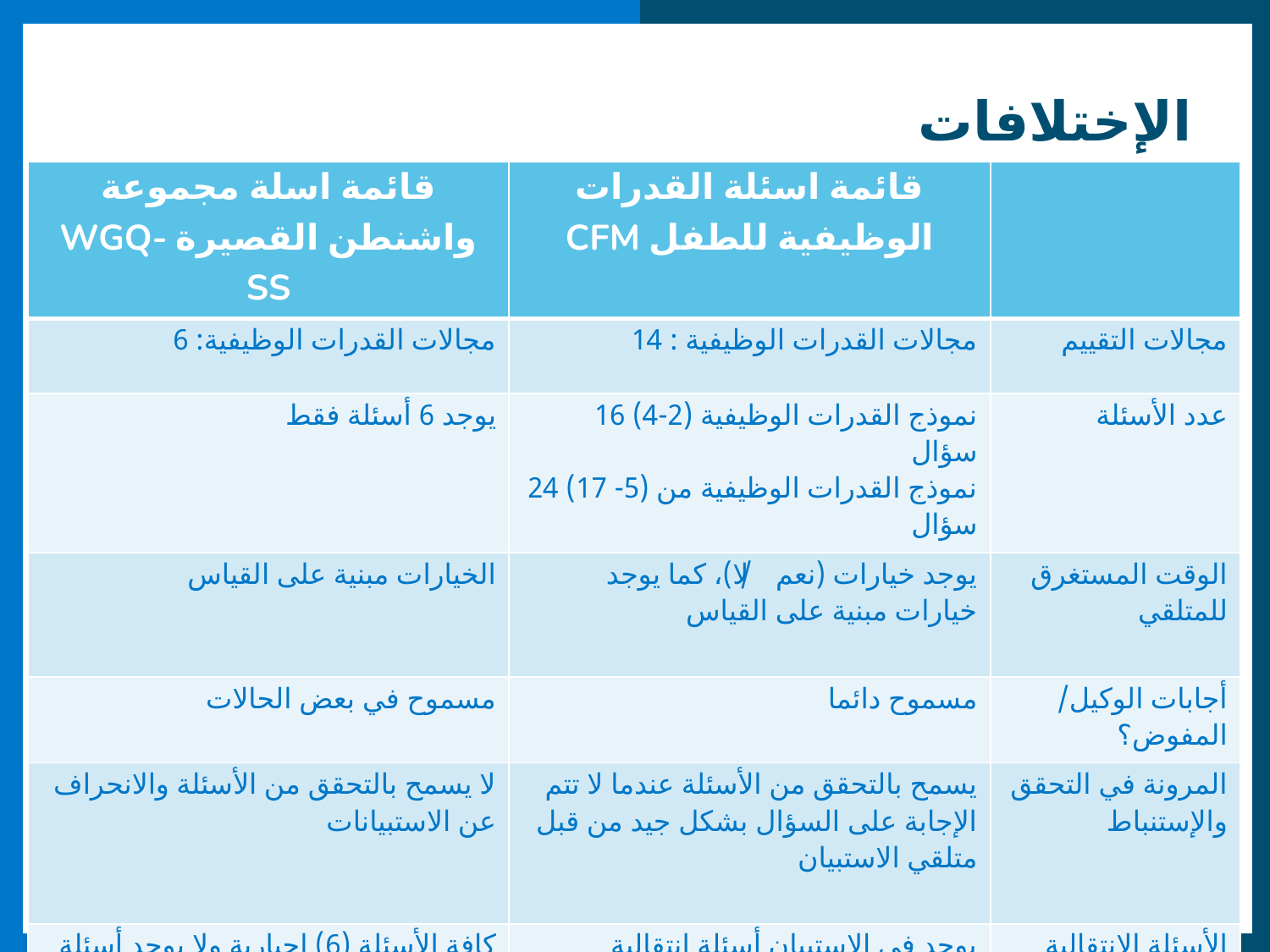

# الإختلافات
| قائمة اسلة مجموعة واشنطن القصيرة WGQ-SS | قائمة اسئلة القدرات الوظيفية للطفل CFM |  |
| --- | --- | --- |
| مجالات القدرات الوظيفية: 6 | مجالات القدرات الوظيفية : 14 | مجالات التقييم |
| يوجد 6 أسئلة فقط | نموذج القدرات الوظيفية (2-4) 16 سؤال نموذج القدرات الوظيفية من (5- 17) 24 سؤال | عدد الأسئلة |
| الخيارات مبنية على القياس | يوجد خيارات (نعم / لا)، كما يوجد خيارات مبنية على القياس | الوقت المستغرق للمتلقي |
| مسموح في بعض الحالات | مسموح دائما | أجابات الوكيل/ المفوض؟ |
| لا يسمح بالتحقق من الأسئلة والانحراف عن الاستبيانات | يسمح بالتحقق من الأسئلة عندما لا تتم الإجابة على السؤال بشكل جيد من قبل متلقي الاستبيان | المرونة في التحقق والإستنباط |
| كافة الأسئلة (6) إجبارية ولا يوجد أسئلة إنتقالية | يوجد في الإستبيان أسئلة إنتقالية | الأسئلة الإنتقالية |
| الأشخاص 18 عاما فما فوق | الأطفال من عمر 2 وحتى عمر 17 | الفئة المستهدفة |
|  |  |  |
19